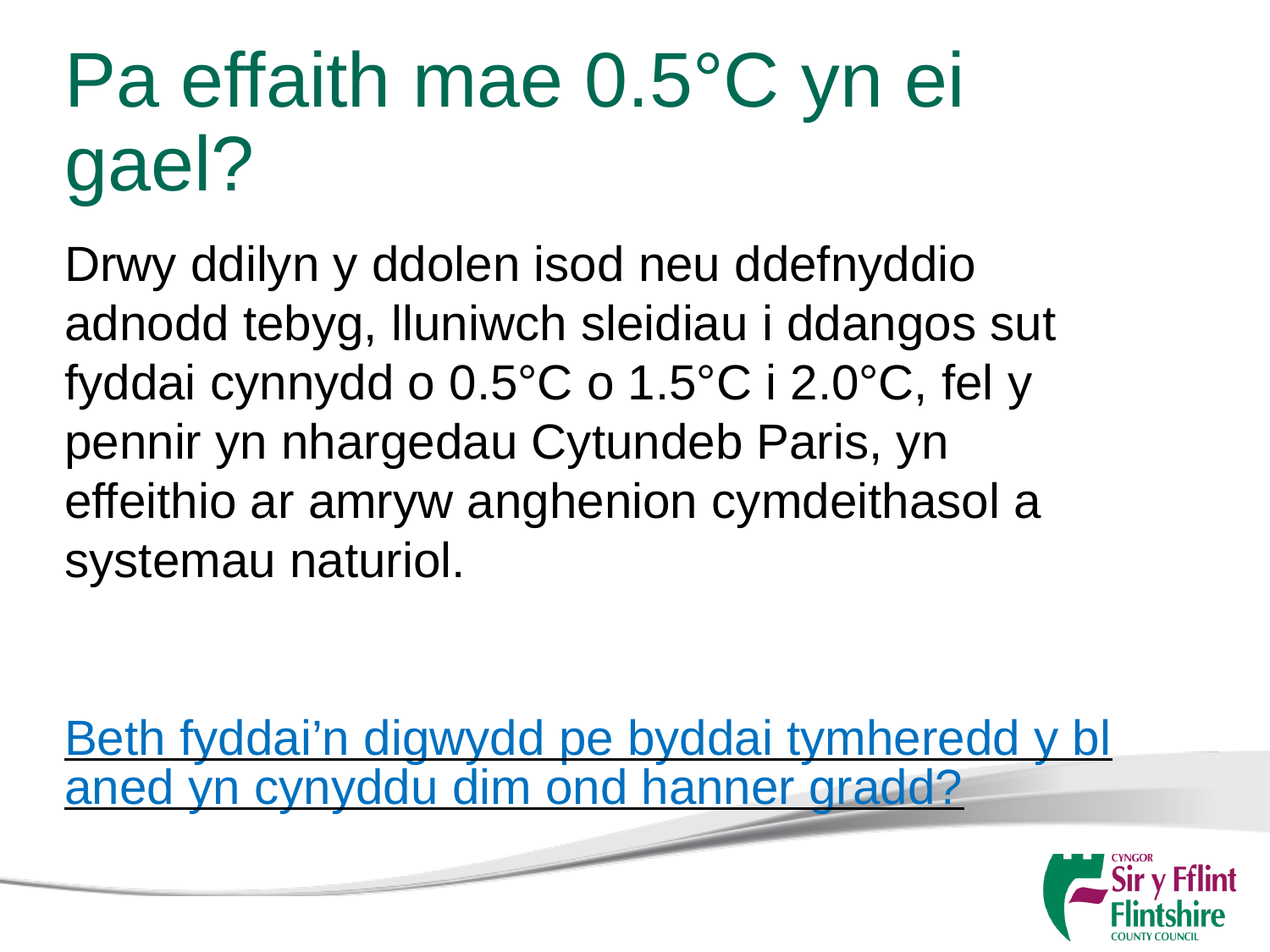

# Pa effaith mae 0.5°C yn ei gael?
Drwy ddilyn y ddolen isod neu ddefnyddio adnodd tebyg, lluniwch sleidiau i ddangos sut fyddai cynnydd o 0.5°C o 1.5°C i 2.0°C, fel y pennir yn nhargedau Cytundeb Paris, yn effeithio ar amryw anghenion cymdeithasol a systemau naturiol.

Beth fyddai’n digwydd pe byddai tymheredd y blaned yn cynyddu dim ond hanner gradd?